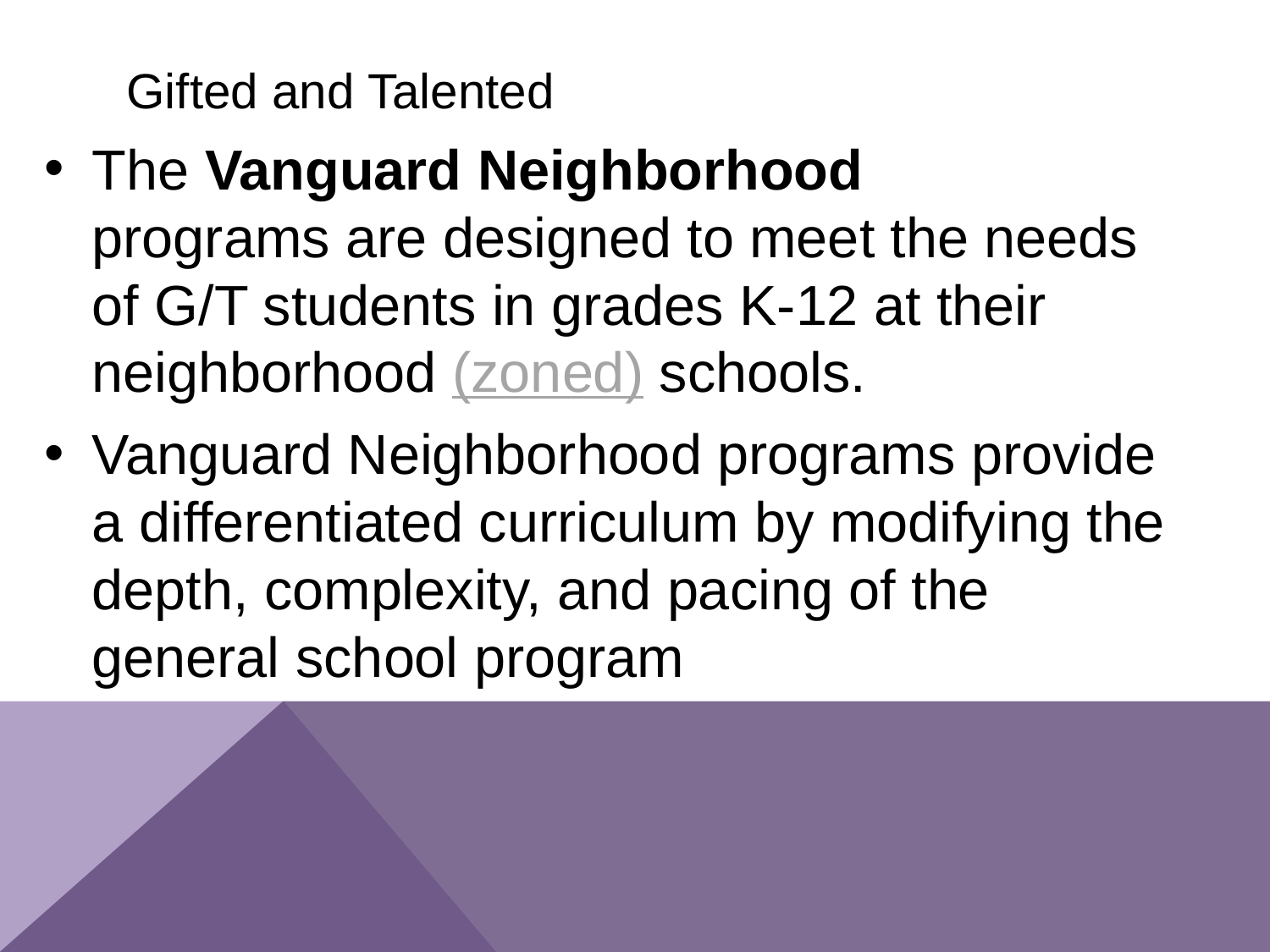

# Gifted and Talented
The Vanguard Neighborhood programs are designed to meet the needs of G/T students in grades K-12 at their neighborhood (zoned) schools.
Vanguard Neighborhood programs provide a differentiated curriculum by modifying the depth, complexity, and pacing of the general school program